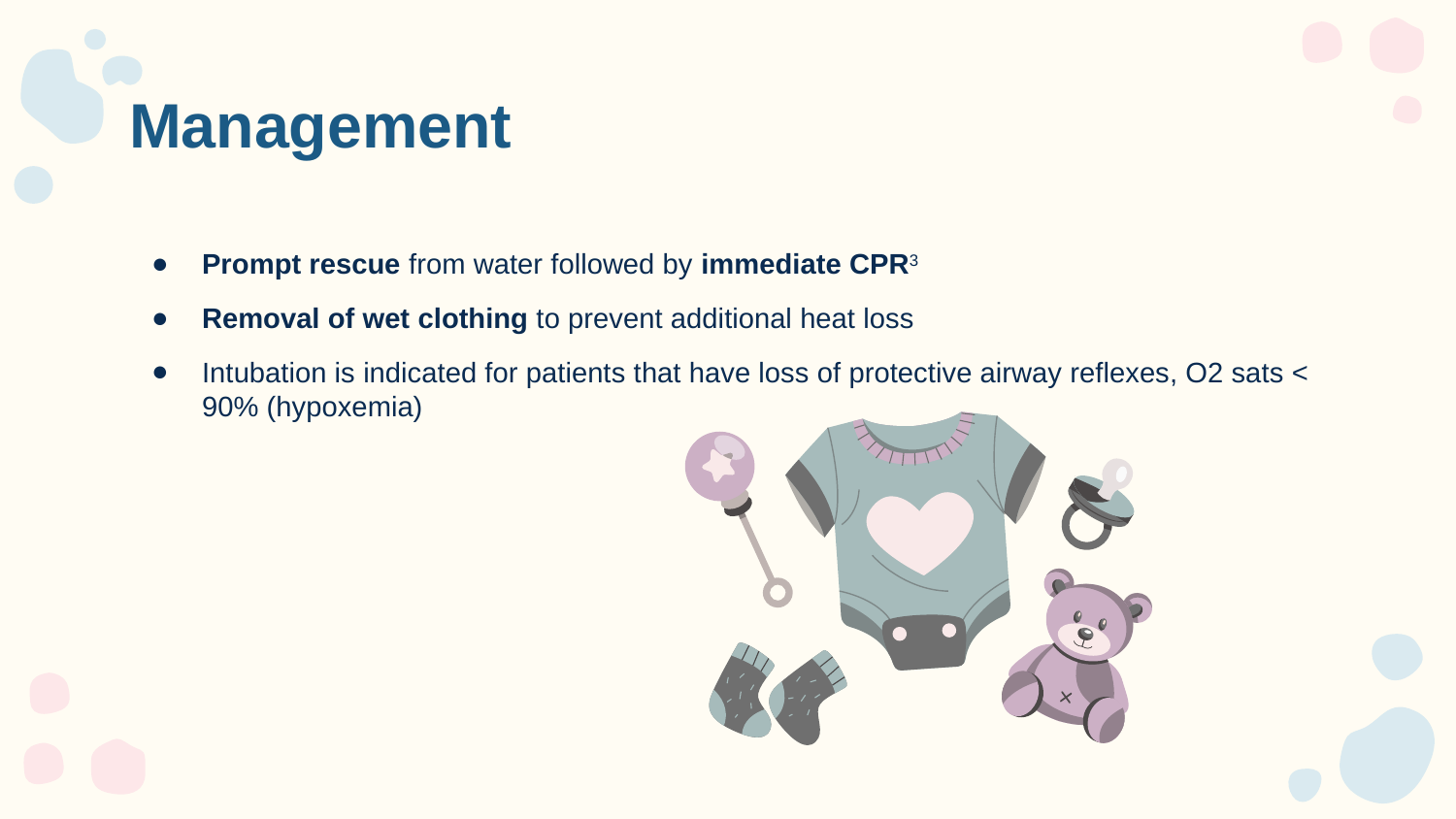

# Management
Prompt rescue from water followed by immediate CPR3
Removal of wet clothing to prevent additional heat loss
Intubation is indicated for patients that have loss of protective airway reflexes, O2 sats < 90% (hypoxemia)